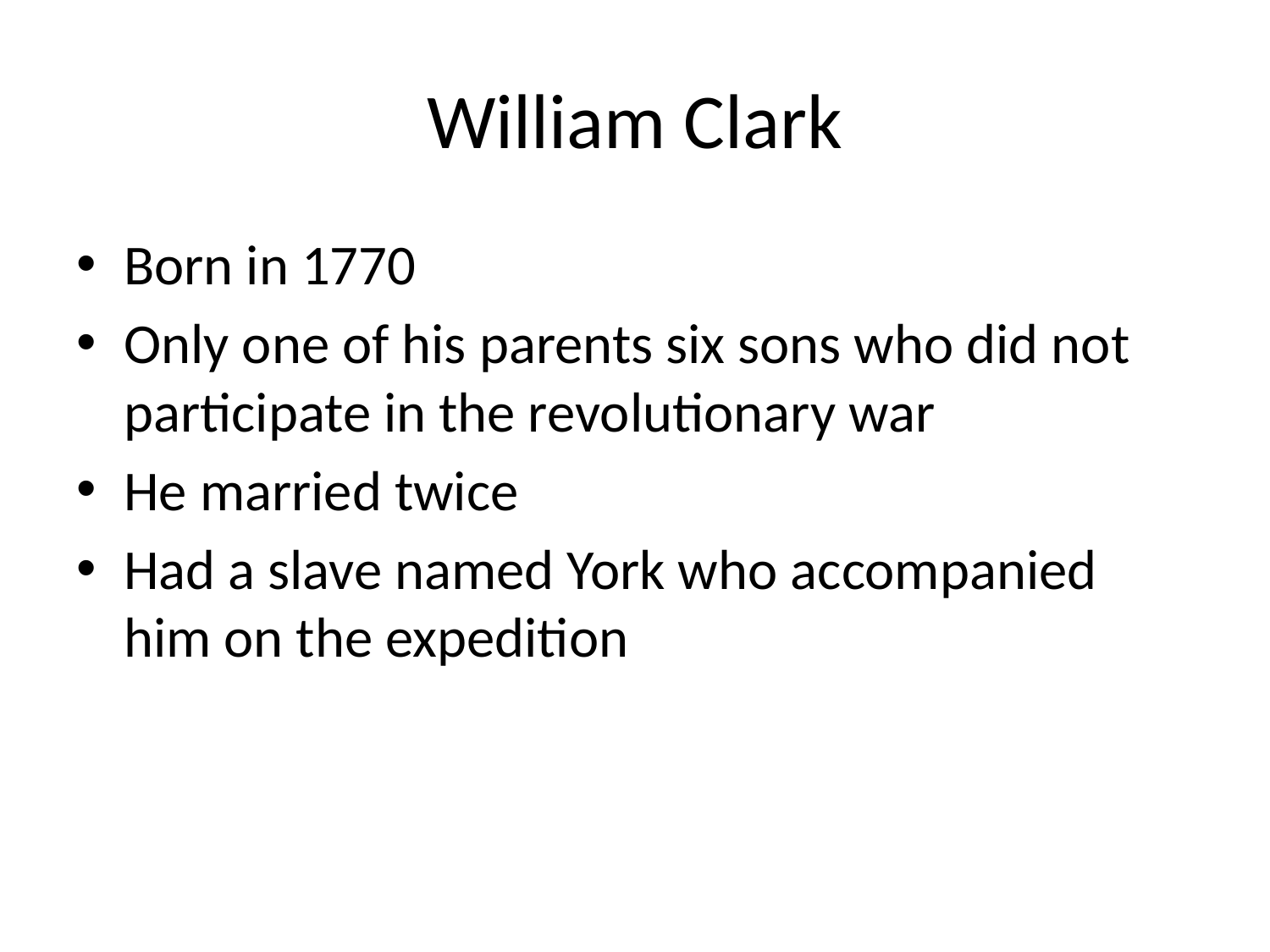

# William Clark
Born in 1770
Only one of his parents six sons who did not participate in the revolutionary war
He married twice
Had a slave named York who accompanied him on the expedition